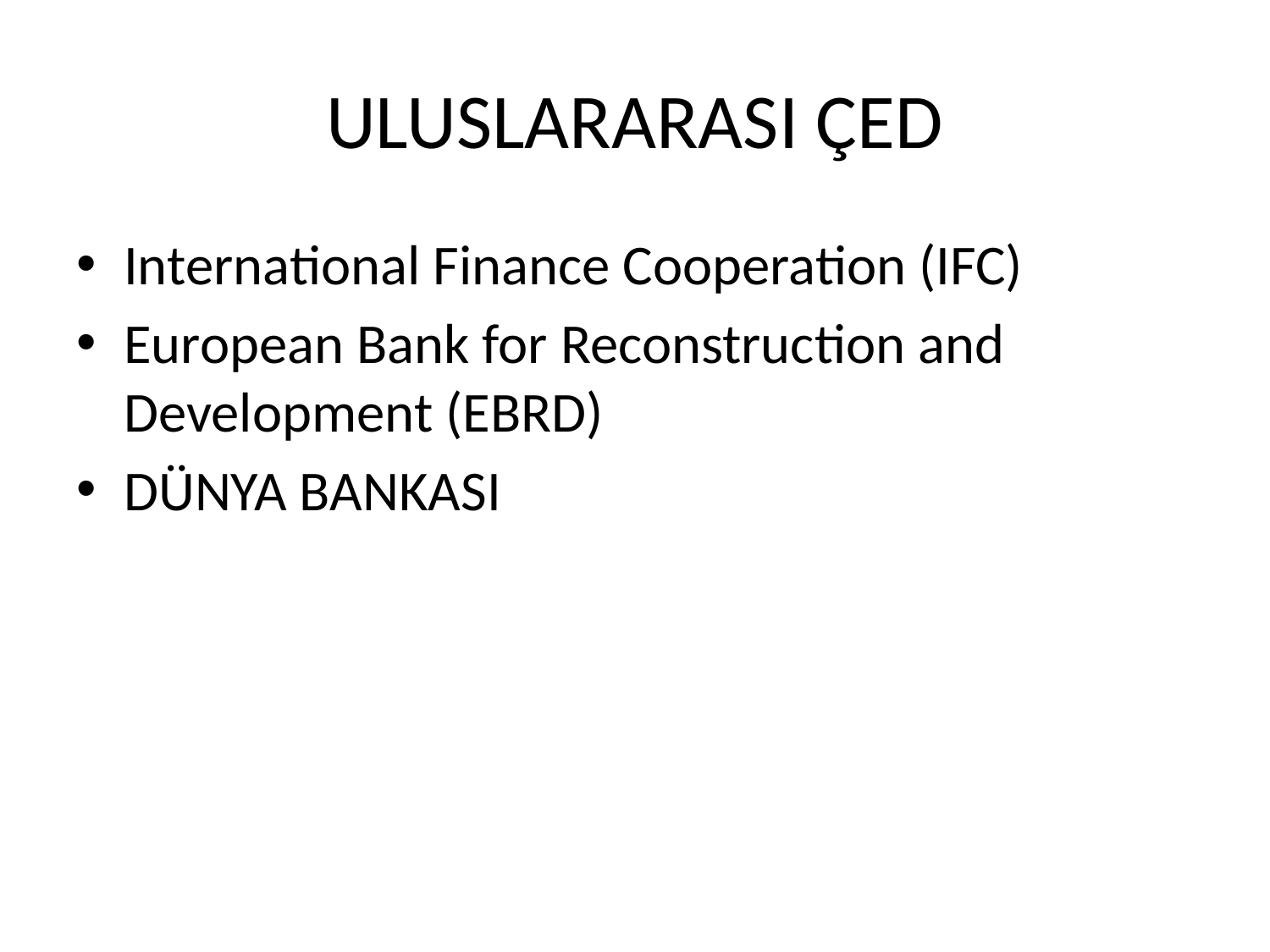

# ULUSLARARASI ÇED
International Finance Cooperation (IFC)
European Bank for Reconstruction and Development (EBRD)
DÜNYA BANKASI